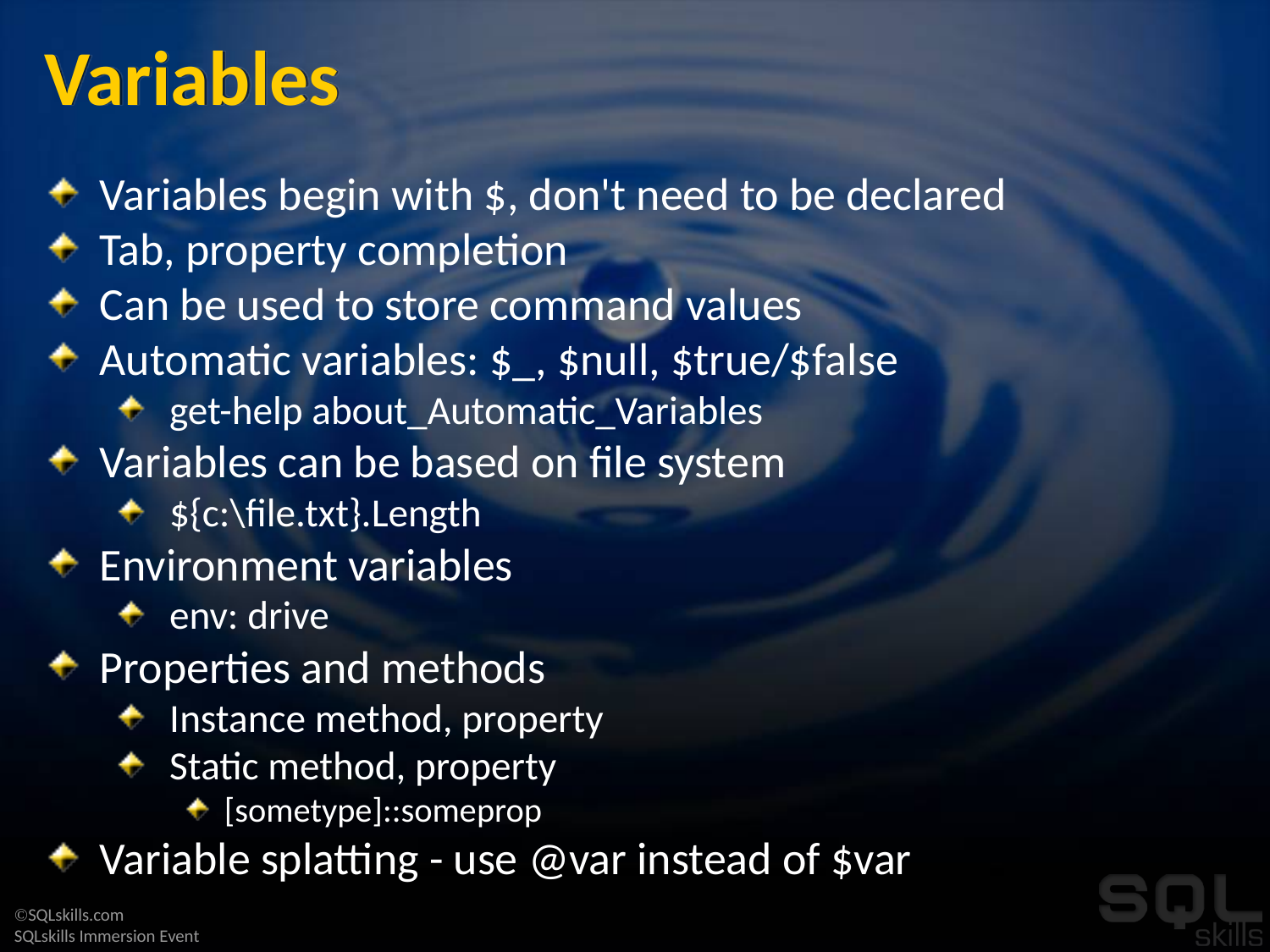

# Variables
Variables begin with $, don't need to be declared
Tab, property completion
Can be used to store command values
Automatic variables: $_, $null, $true/$false
get-help about_Automatic_Variables
Variables can be based on file system
${c:\file.txt}.Length
Environment variables
env: drive
Properties and methods
Instance method, property
Static method, property
[sometype]::someprop
Variable splatting - use @var instead of $var